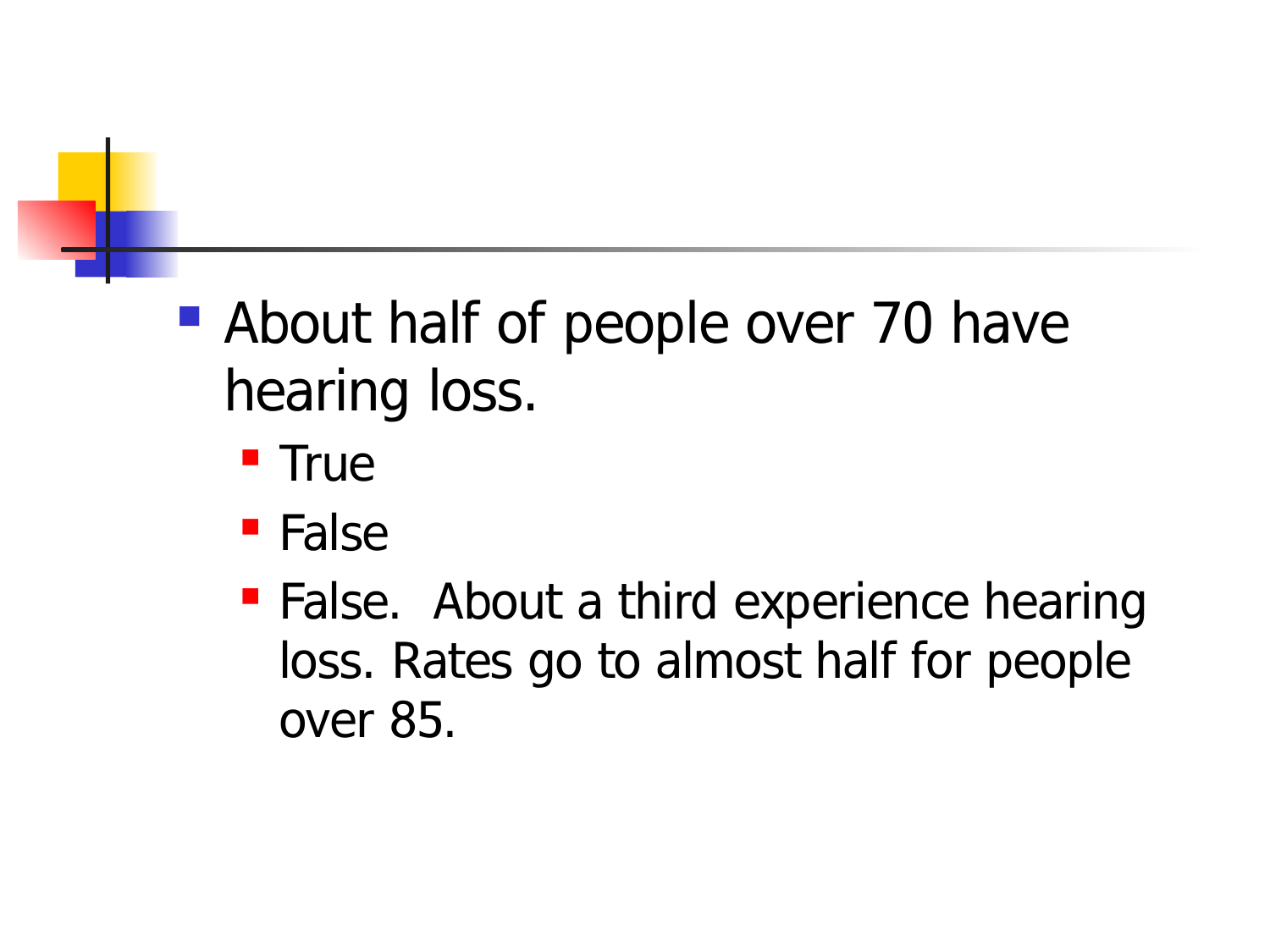

#
About half of people over 70 have hearing loss.
True
False
False.  About a third experience hearing loss. Rates go to almost half for people over 85.